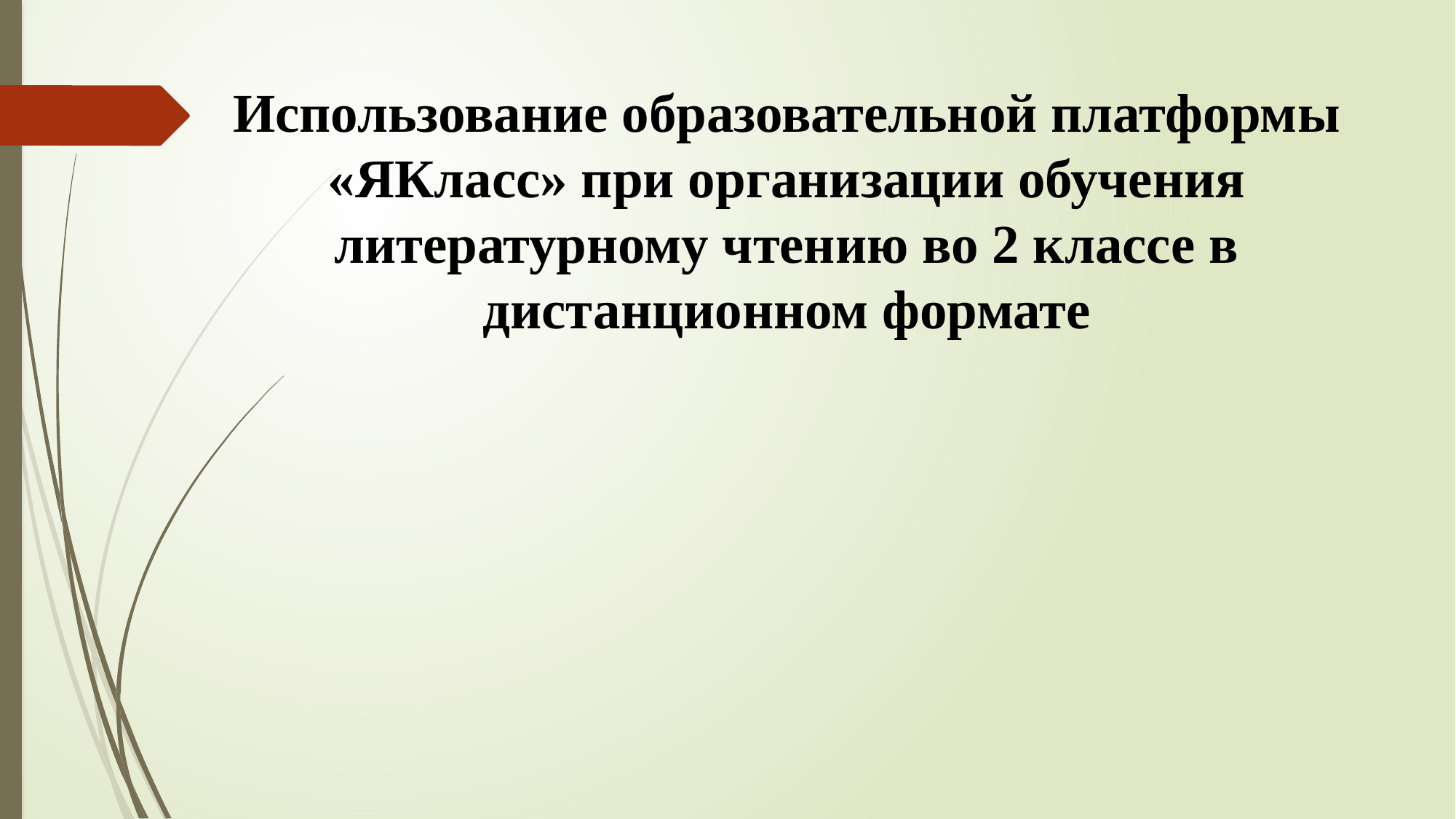

Использование образовательной платформы «ЯКласс» при организации обучения литературному чтению во 2 классе в дистанционном формате